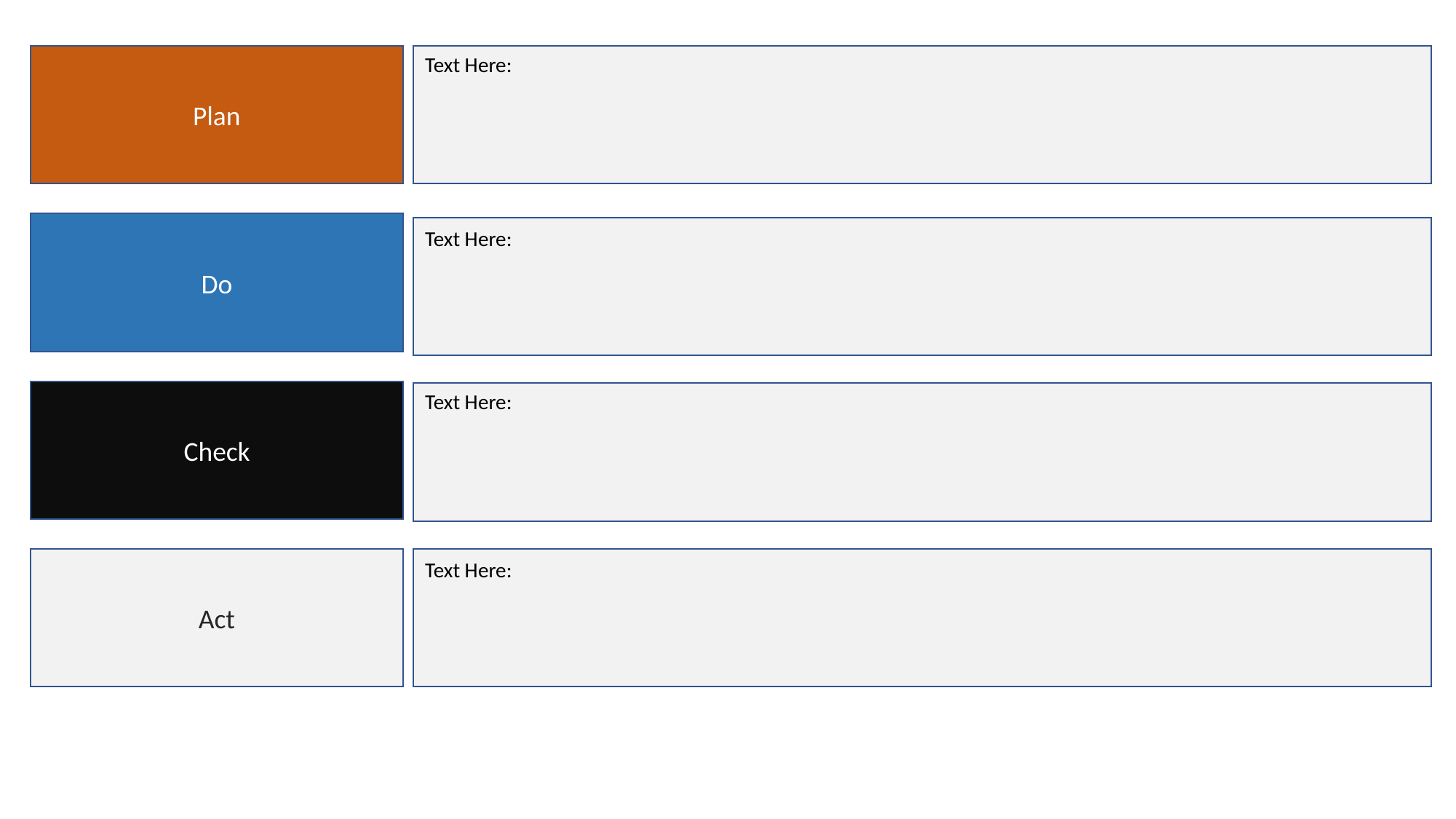

Plan

Text Here:
Do

Text Here:
Check

Text Here:
Act

Text Here: